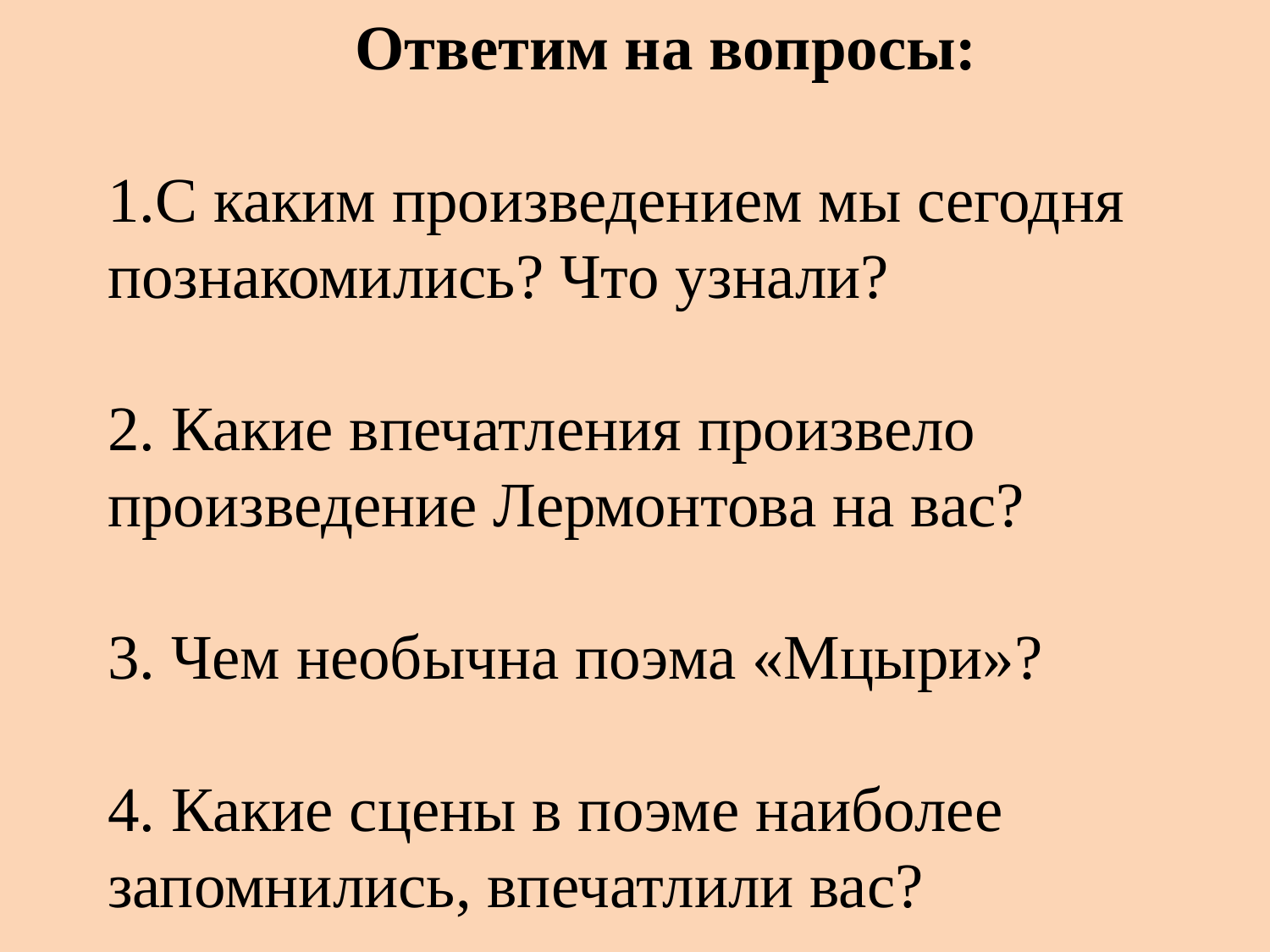

Ответим на вопросы:

С каким произведением мы сегодня познакомились? Что узнали?

2. Какие впечатления произвело произведение Лермонтова на вас?

3. Чем необычна поэма «Мцыри»?

4. Какие сцены в поэме наиболее
запомнились, впечатлили вас?